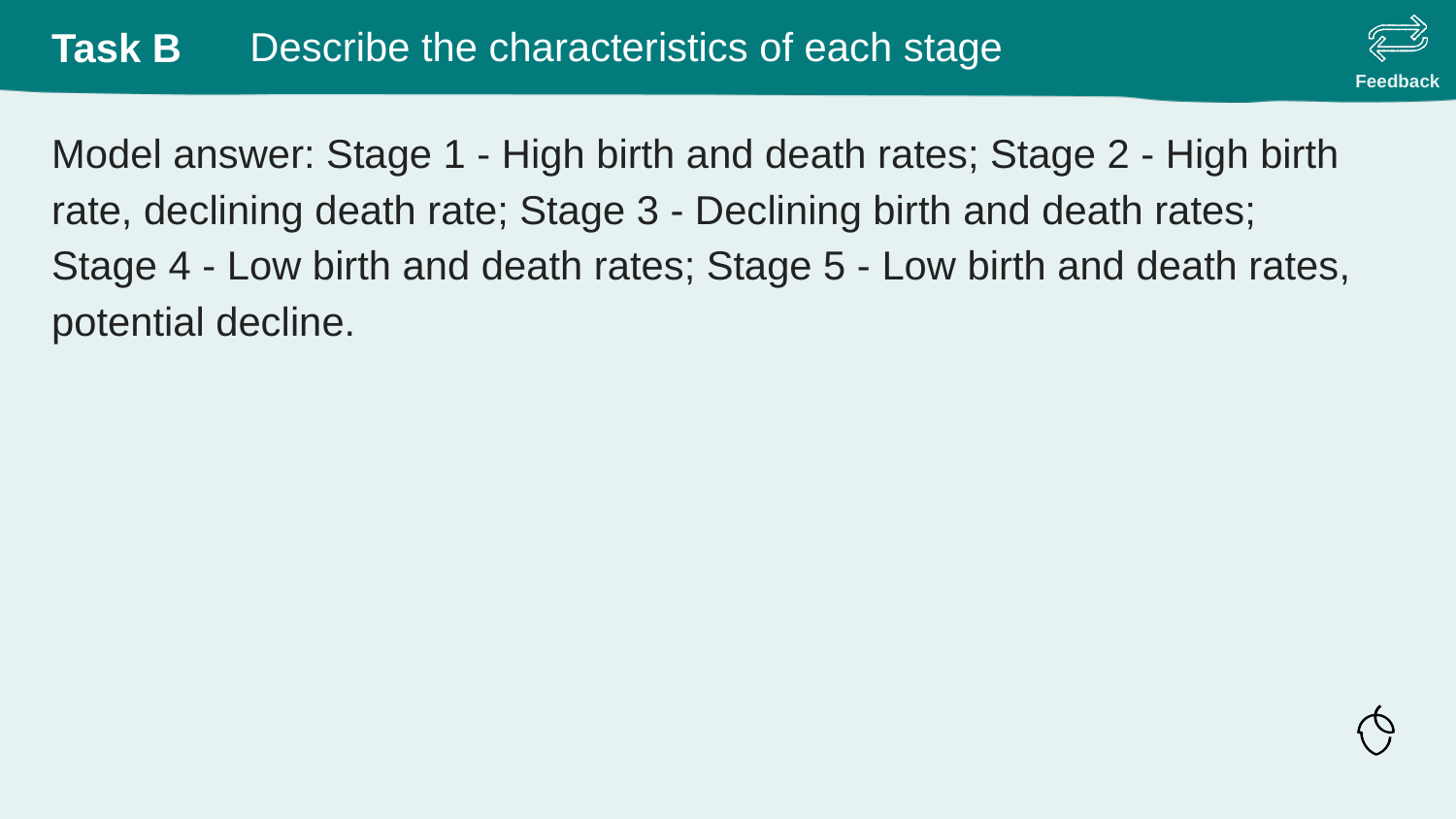

Describe the characteristics of each stage

Model answer: Stage 1 - High birth and death rates; Stage 2 - High birth rate, declining death rate; Stage 3 - Declining birth and death rates; Stage 4 - Low birth and death rates; Stage 5 - Low birth and death rates, potential decline.